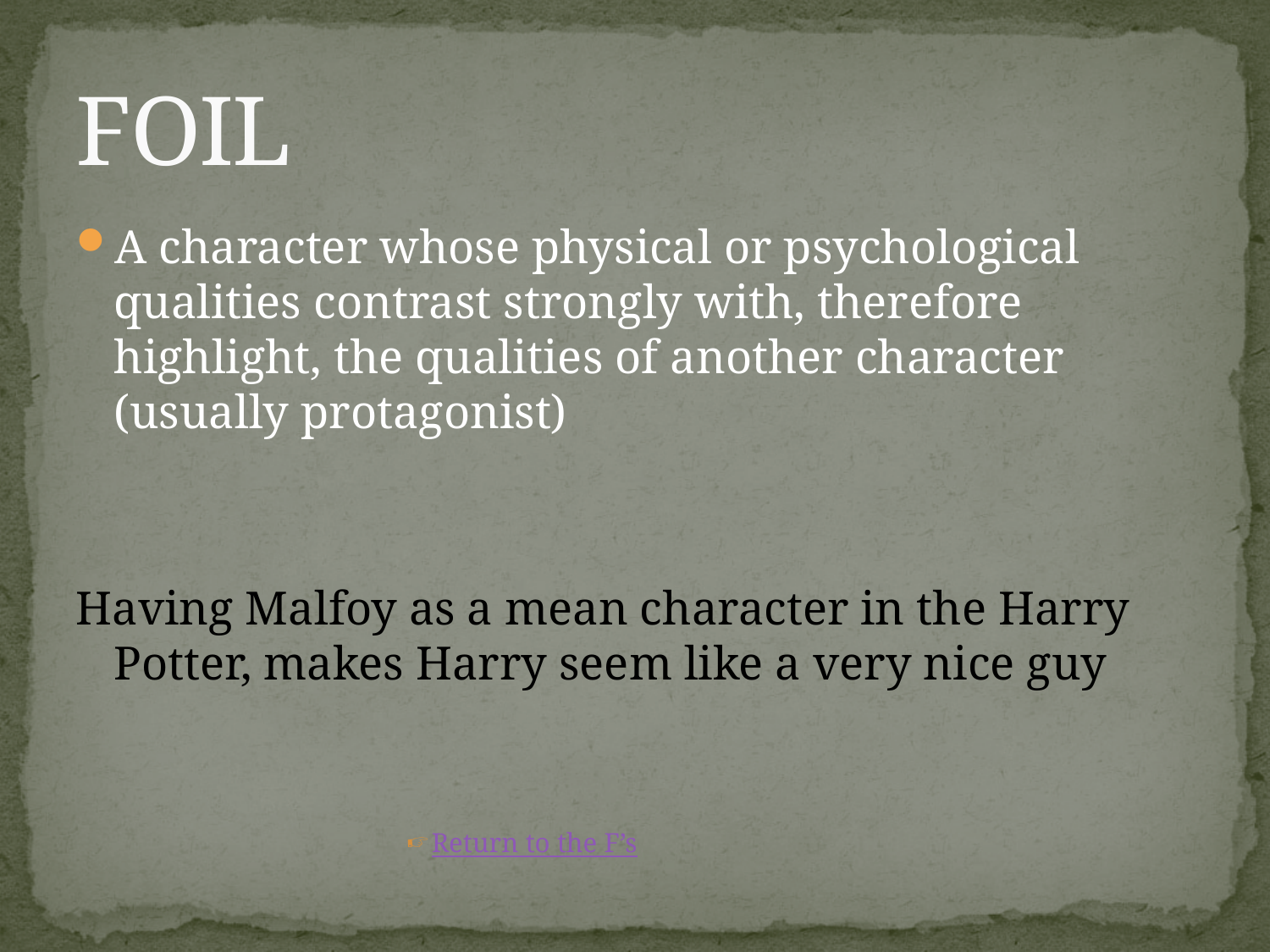

# FOIL
A character whose physical or psychological qualities contrast strongly with, therefore highlight, the qualities of another character (usually protagonist)

Having Malfoy as a mean character in the Harry Potter, makes Harry seem like a very nice guy

Return to the F’s